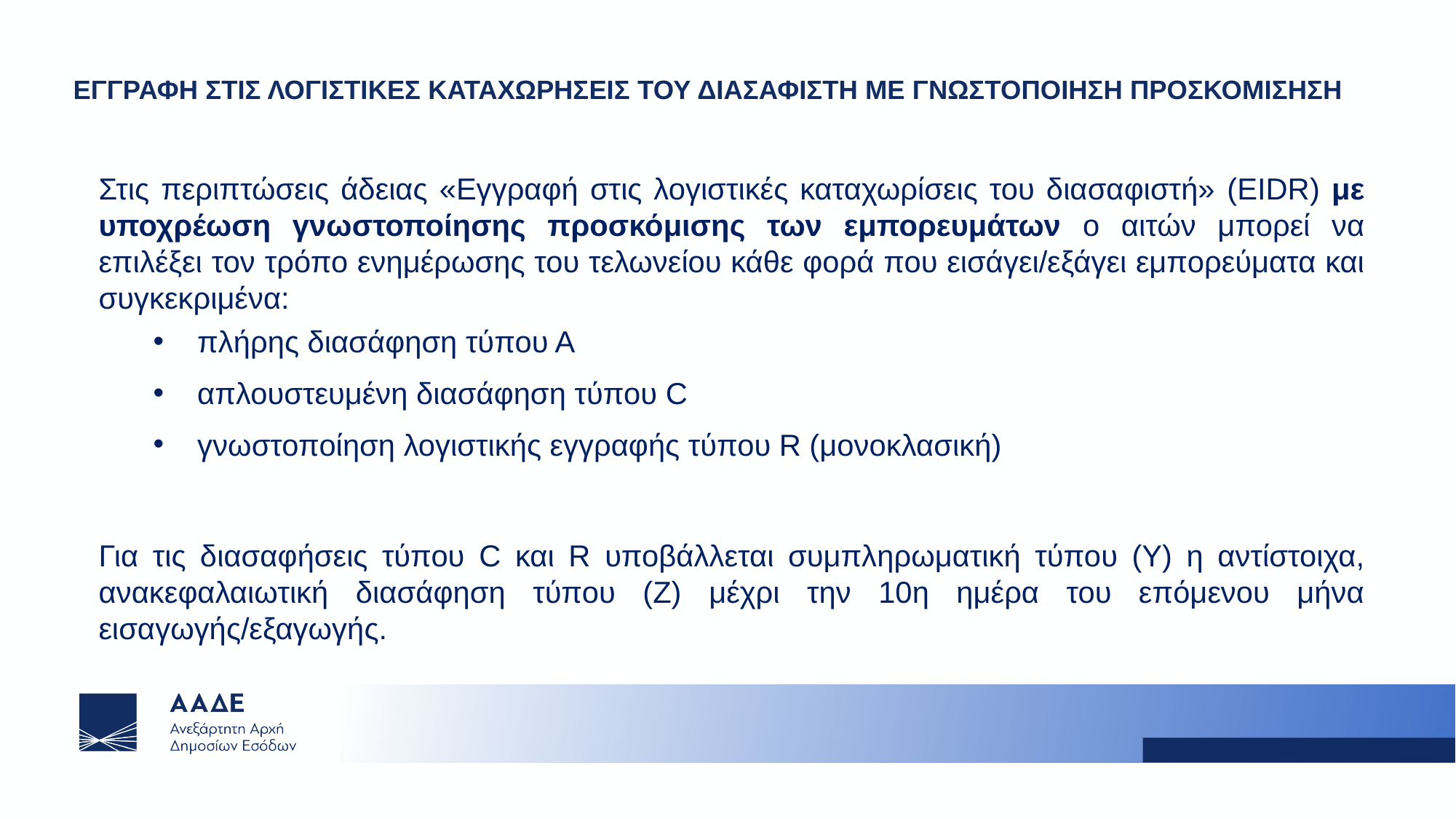

# ΕΓΓΡΑΦΗ ΣΤΙΣ ΛΟΓΙΣΤΙΚΕΣ ΚΑΤΑΧΩΡΗΣΕΙΣ ΤΟΥ ΔΙΑΣΑΦΙΣΤΗ ΜΕ ΓΝΩΣΤΟΠΟΙΗΣΗ ΠΡΟΣΚΟΜΙΣΗΣΗ

Στις περιπτώσεις άδειας «Εγγραφή στις λογιστικές καταχωρίσεις του διασαφιστή» (EIDR) με υποχρέωση γνωστοποίησης προσκόμισης των εμπορευμάτων ο αιτών μπορεί να επιλέξει τον τρόπο ενημέρωσης του τελωνείου κάθε φορά που εισάγει/εξάγει εμπορεύματα και συγκεκριμένα:
  πλήρης διασάφηση τύπου Α
  απλουστευμένη διασάφηση τύπου C
  γνωστοποίηση λογιστικής εγγραφής τύπου R (μονοκλασική)

Για τις διασαφήσεις τύπου C και R υποβάλλεται συμπληρωματική τύπου (Υ) η αντίστοιχα, ανακεφαλαιωτική διασάφηση τύπου (Ζ) μέχρι την 10η ημέρα του επόμενου μήνα εισαγωγής/εξαγωγής.